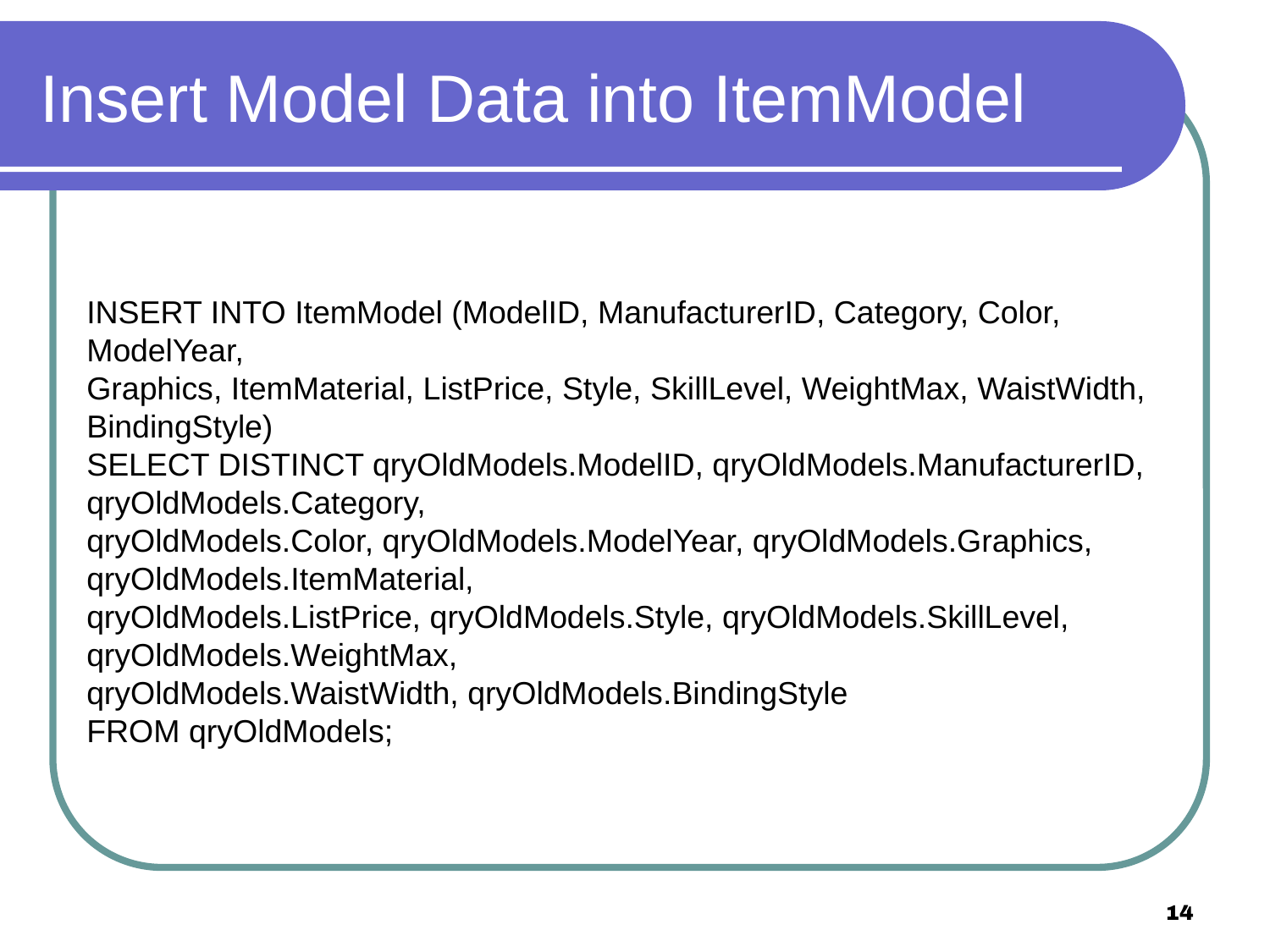

# Insert Model Data into ItemModel
INSERT INTO ItemModel (ModelID, ManufacturerID, Category, Color, ModelYear,
Graphics, ItemMaterial, ListPrice, Style, SkillLevel, WeightMax, WaistWidth, BindingStyle)
SELECT DISTINCT qryOldModels.ModelID, qryOldModels.ManufacturerID, qryOldModels.Category,
qryOldModels.Color, qryOldModels.ModelYear, qryOldModels.Graphics, qryOldModels.ItemMaterial,
qryOldModels.ListPrice, qryOldModels.Style, qryOldModels.SkillLevel, qryOldModels.WeightMax,
qryOldModels.WaistWidth, qryOldModels.BindingStyle
FROM qryOldModels;
14